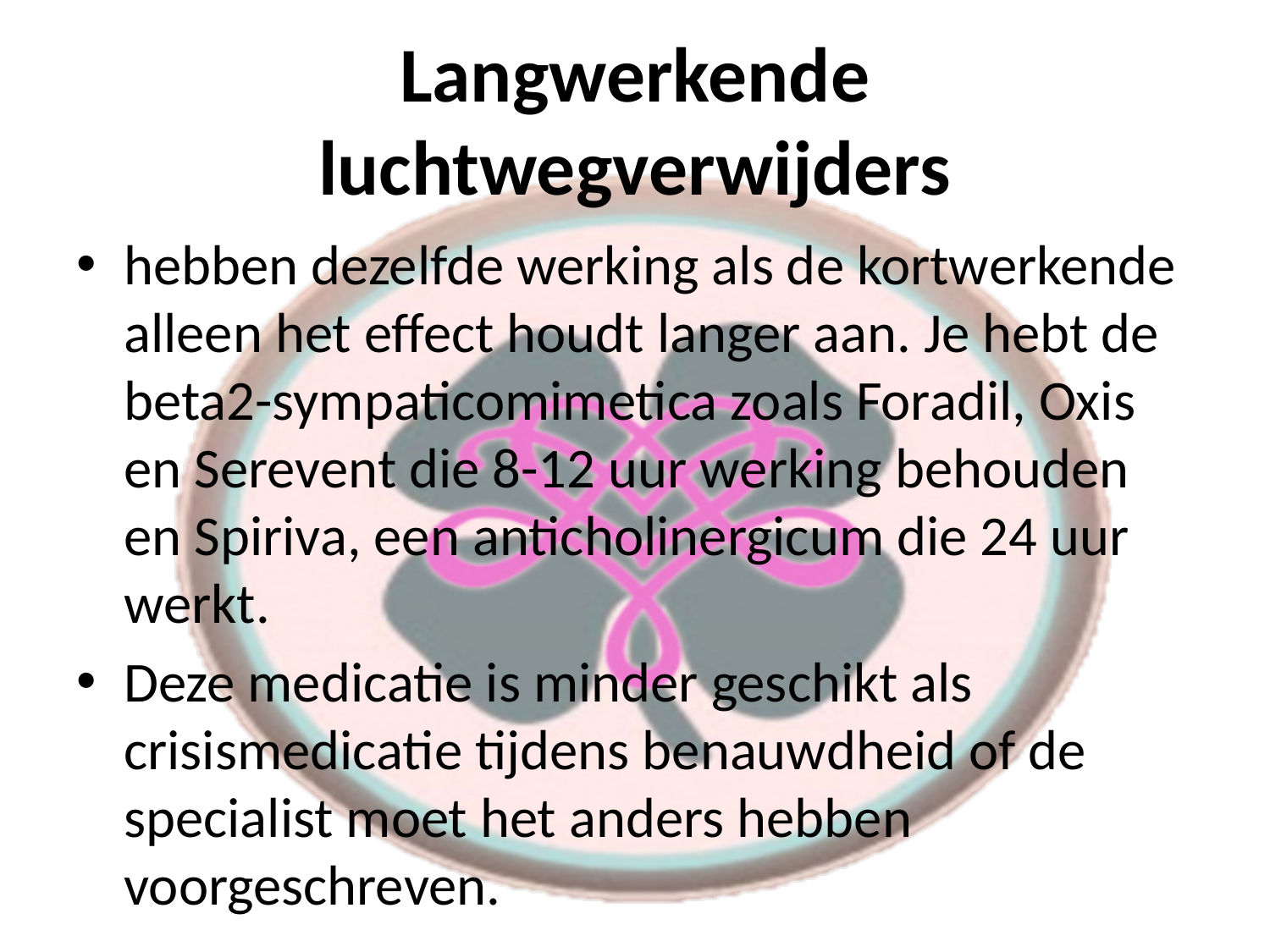

# Langwerkende luchtwegverwijders
hebben dezelfde werking als de kortwerkende alleen het effect houdt langer aan. Je hebt de beta2-sympaticomimetica zoals Foradil, Oxis en Serevent die 8-12 uur werking behouden en Spiriva, een anticholinergicum die 24 uur werkt.
Deze medicatie is minder geschikt als crisismedicatie tijdens benauwdheid of de specialist moet het anders hebben voorgeschreven.